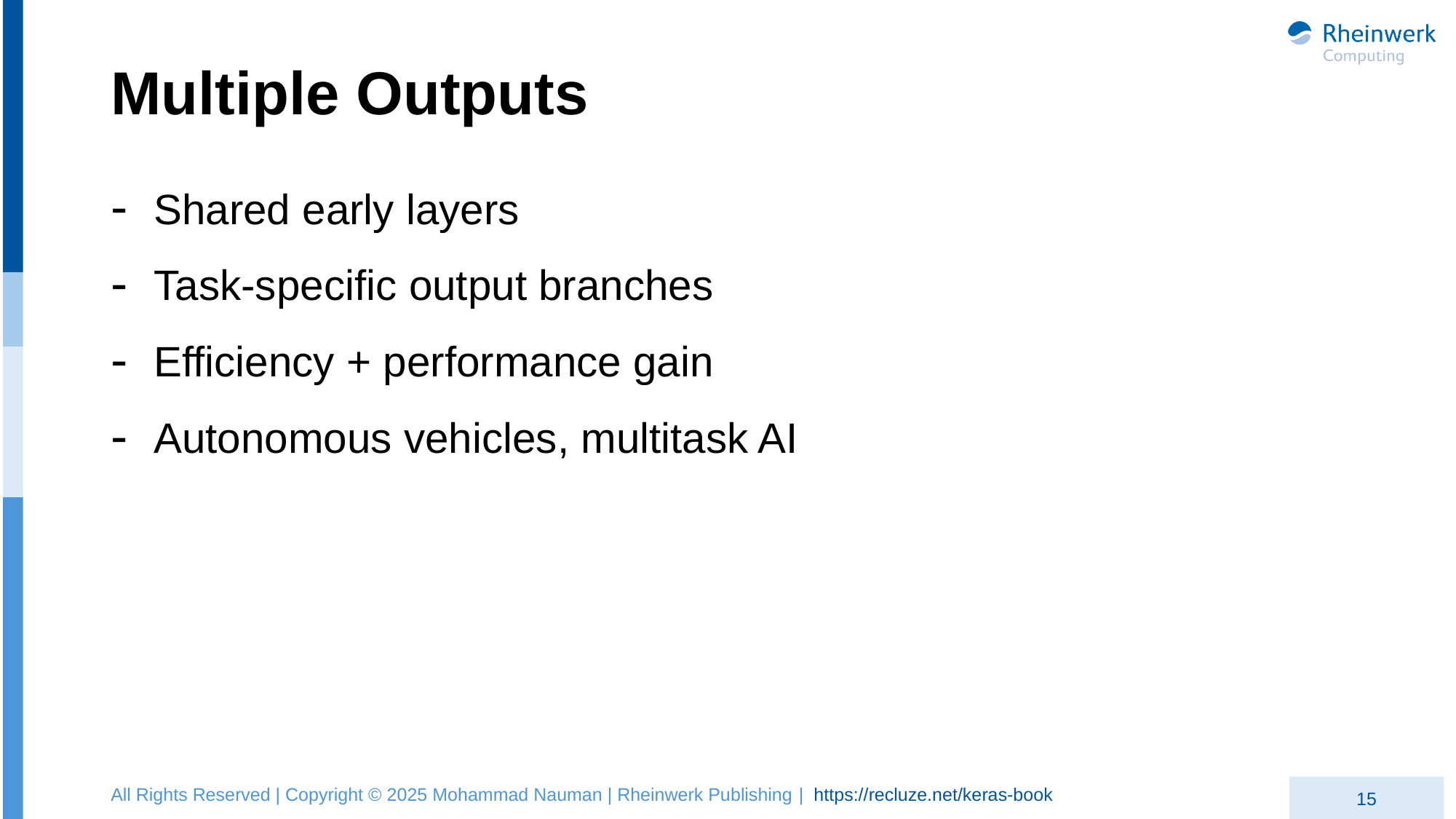

# Multiple Outputs
Shared early layers
Task-specific output branches
Efficiency + performance gain
Autonomous vehicles, multitask AI